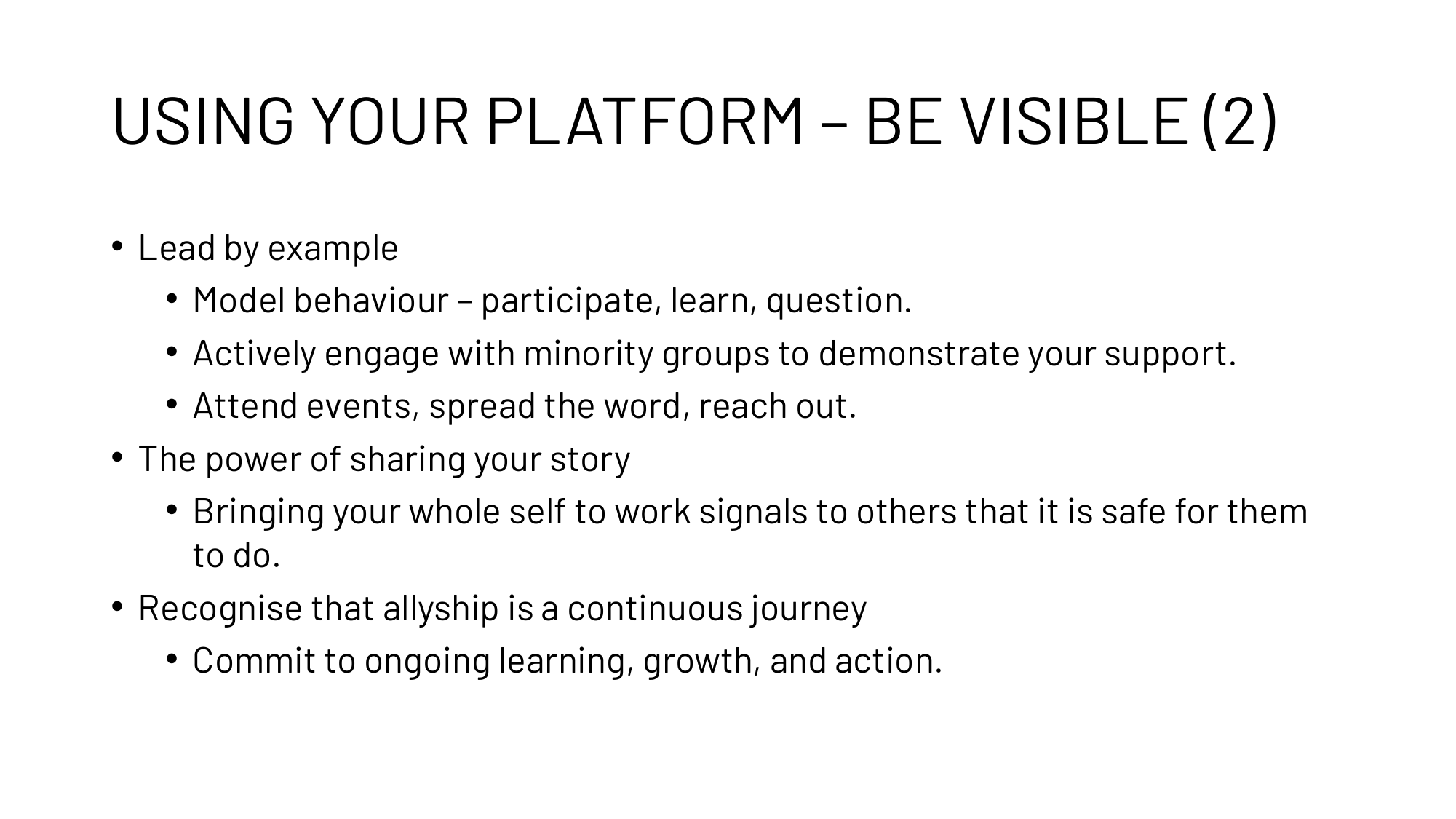

# USING YOUR PLATFORM – BE VISIBLE (2)
Lead by example
Model behaviour – participate, learn, question.
Actively engage with minority groups to demonstrate your support.
Attend events, spread the word, reach out.
The power of sharing your story
Bringing your whole self to work signals to others that it is safe for them to do.
Recognise that allyship is a continuous journey
Commit to ongoing learning, growth, and action.